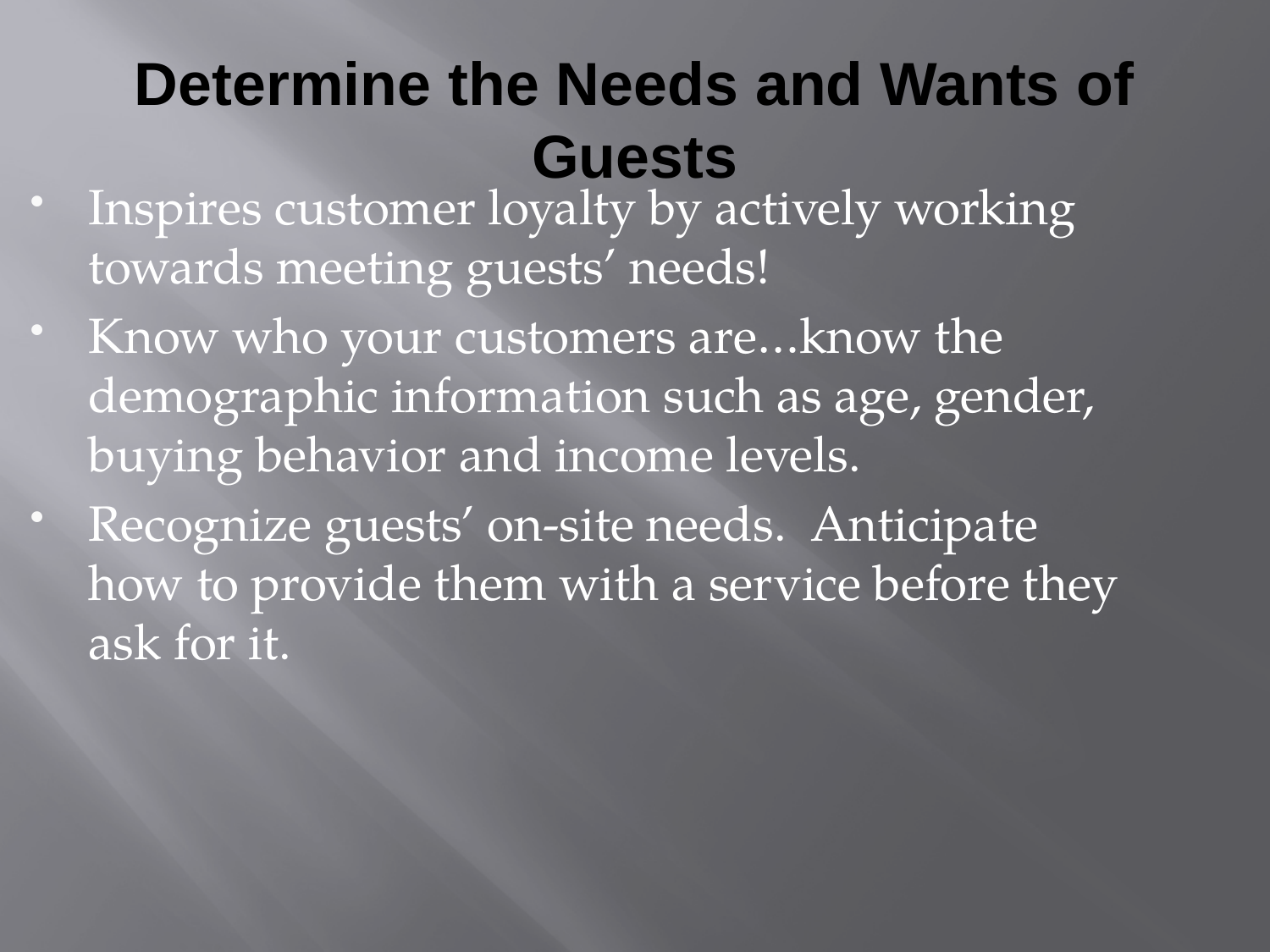

# Determine the Needs and Wants of Guests
Inspires customer loyalty by actively working towards meeting guests’ needs!
Know who your customers are…know the demographic information such as age, gender, buying behavior and income levels.
Recognize guests’ on-site needs.  Anticipate how to provide them with a service before they ask for it.